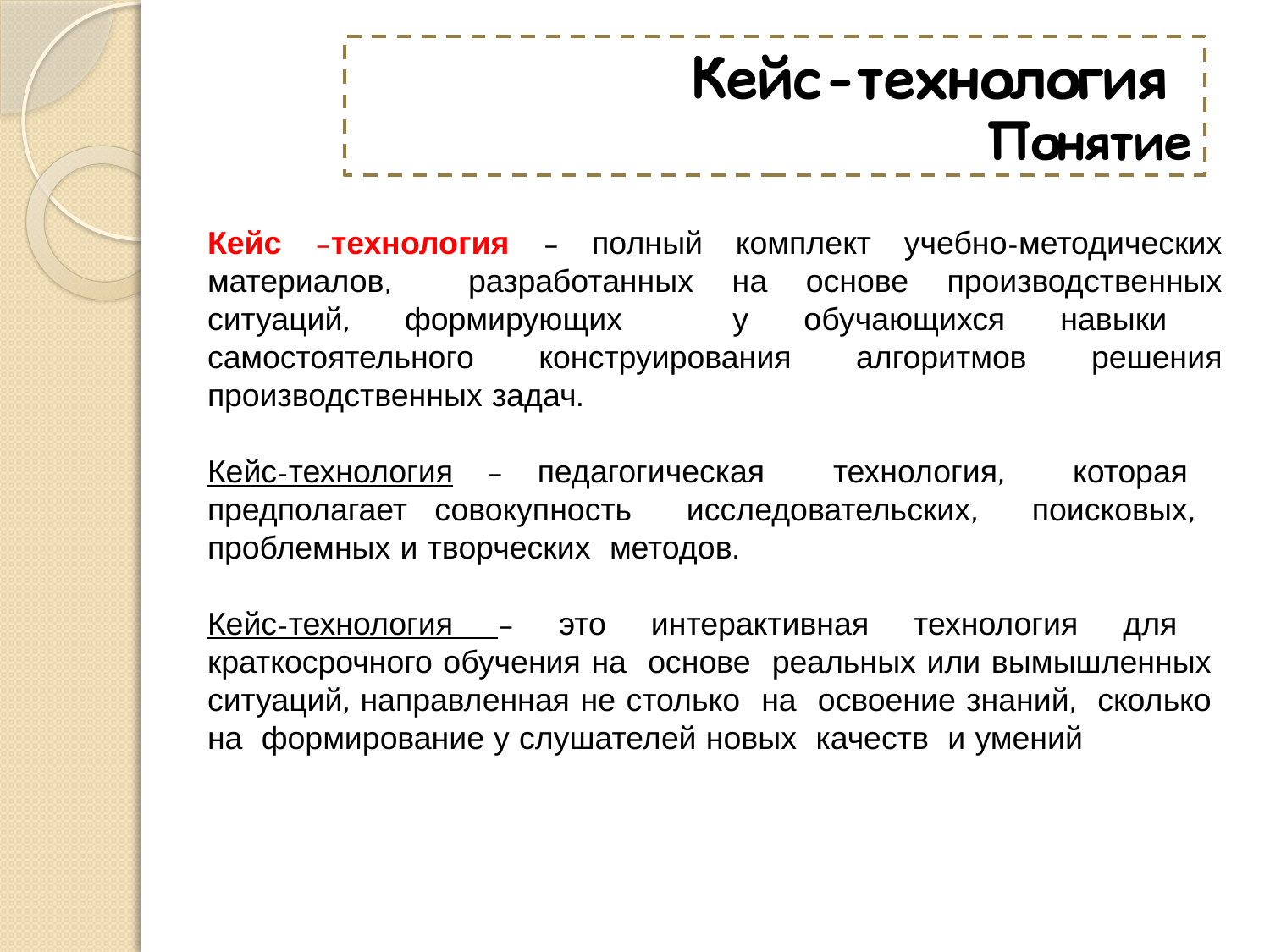

Кейс-технология
Понятие
Кейс –технология – полный комплект учебно-методических материалов,  разработанных на основе производственных ситуаций, формирующих  у обучающихся навыки  самостоятельного конструирования алгоритмов решения производственных задач.

Кейс-технология – педагогическая  технология,  которая  предполагает совокупность  исследовательских,  поисковых,  проблемных и творческих  методов.

Кейс-технология – это интерактивная технология для  краткосрочного обучения на  основе  реальных или вымышленных  ситуаций, направленная не столько  на  освоение знаний,  сколько  на  формирование у слушателей новых  качеств  и умений